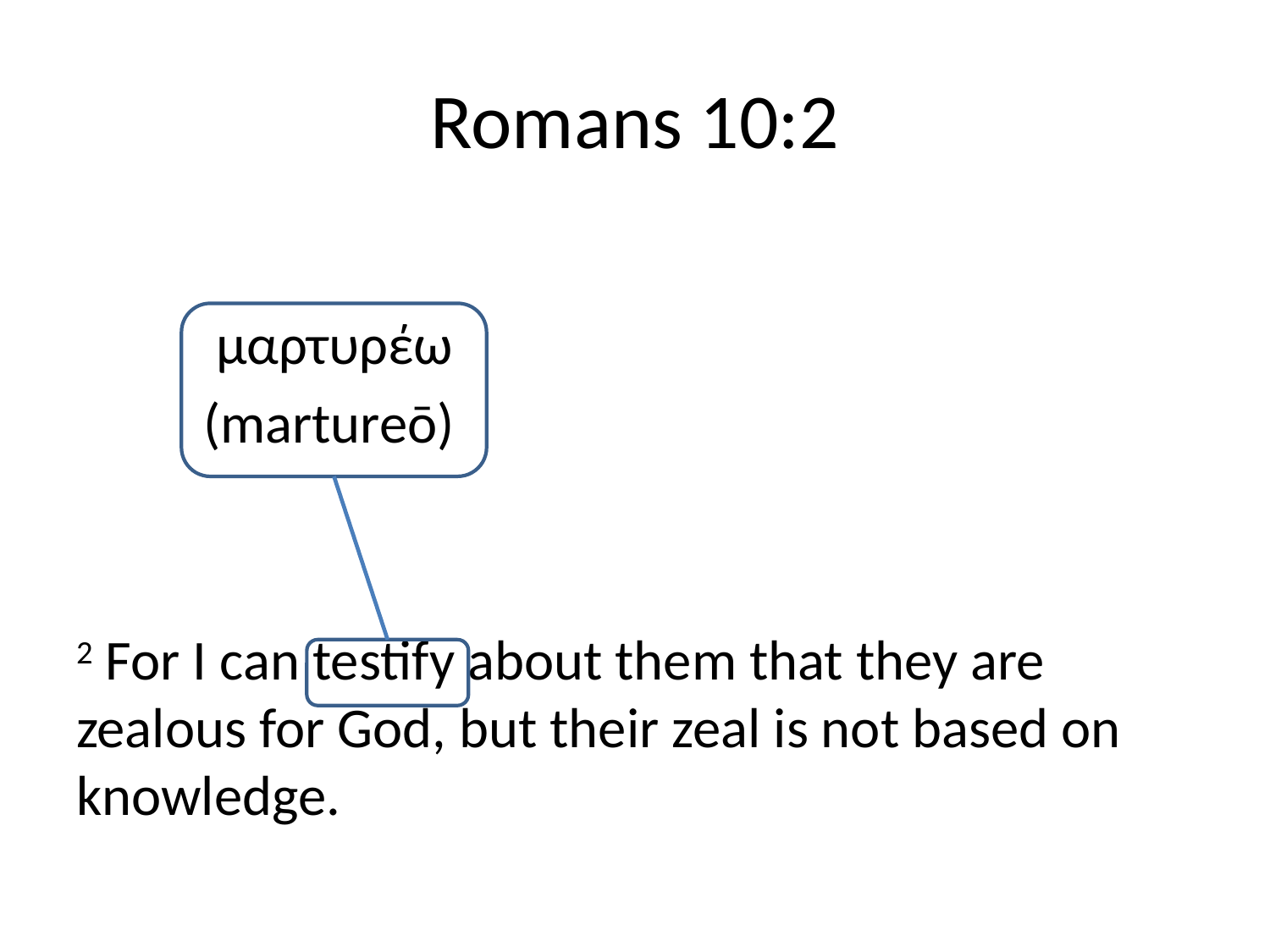

# Romans 10:2

	 μαρτυρέω
	(martureō)

2 For I can testify about them that they are zealous for God, but their zeal is not based on knowledge.